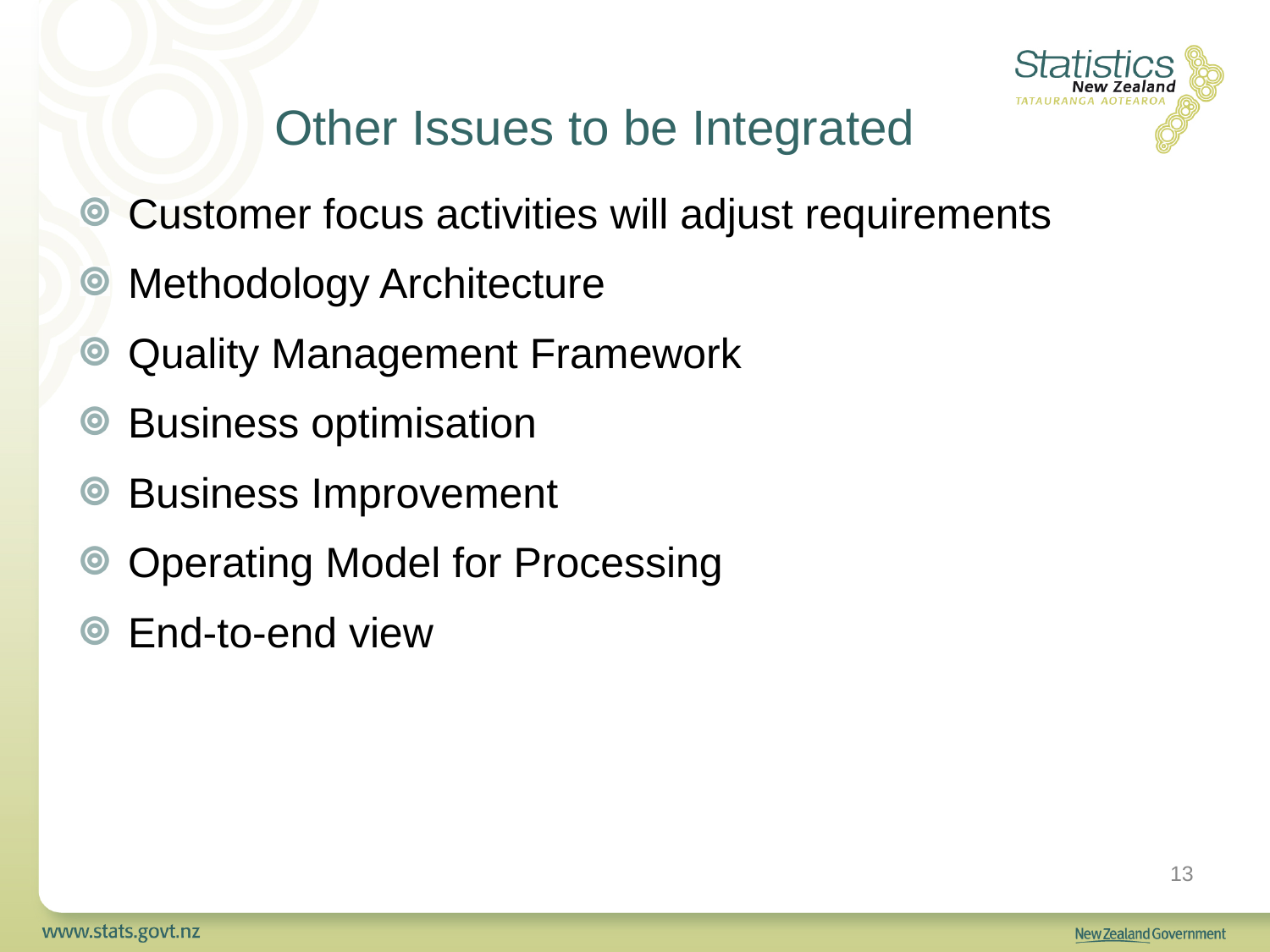

Other Issues to be Integrated
Customer focus activities will adjust requirements
Methodology Architecture
Quality Management Framework
Business optimisation
Business Improvement
Operating Model for Processing
End-to-end view

13